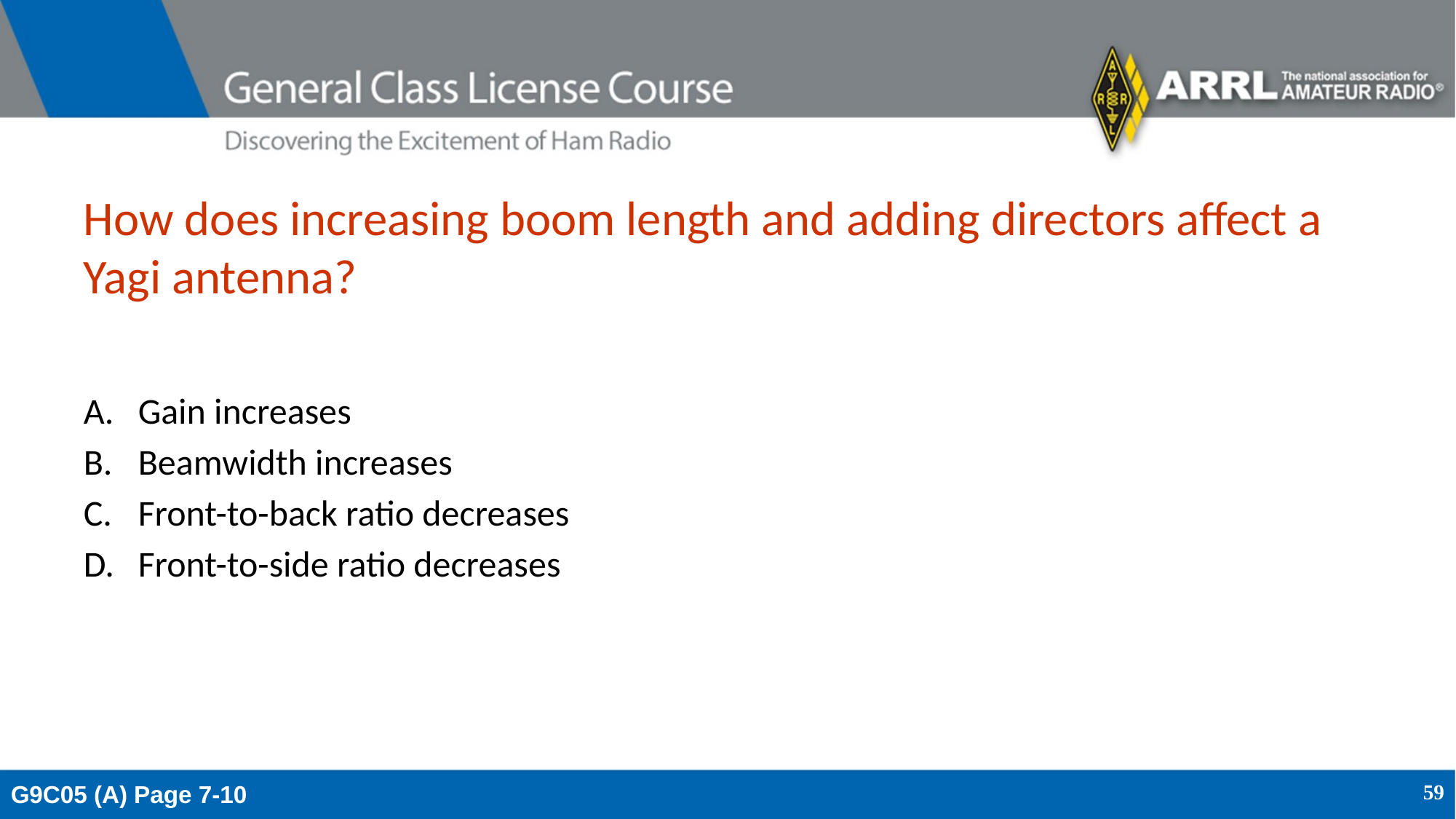

# How does increasing boom length and adding directors affect a Yagi antenna?
Gain increases
Beamwidth increases
Front-to-back ratio decreases
Front-to-side ratio decreases
G9C05 (A) Page 7-10
59